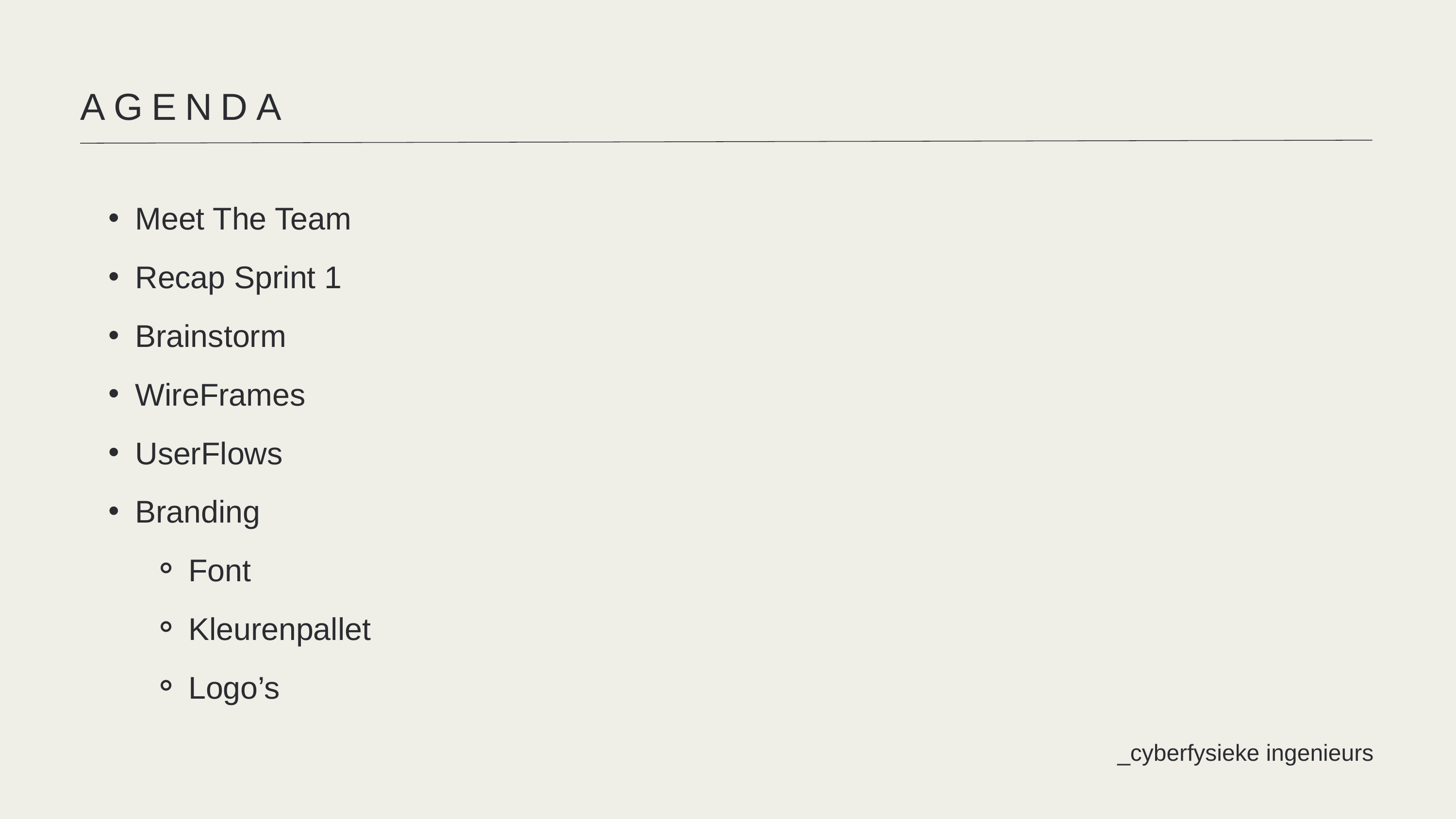

AGENDA

Meet The Team
Recap Sprint 1
Brainstorm
WireFrames
UserFlows
Branding
Font
Kleurenpallet
Logo’s
_cyberfysieke ingenieurs